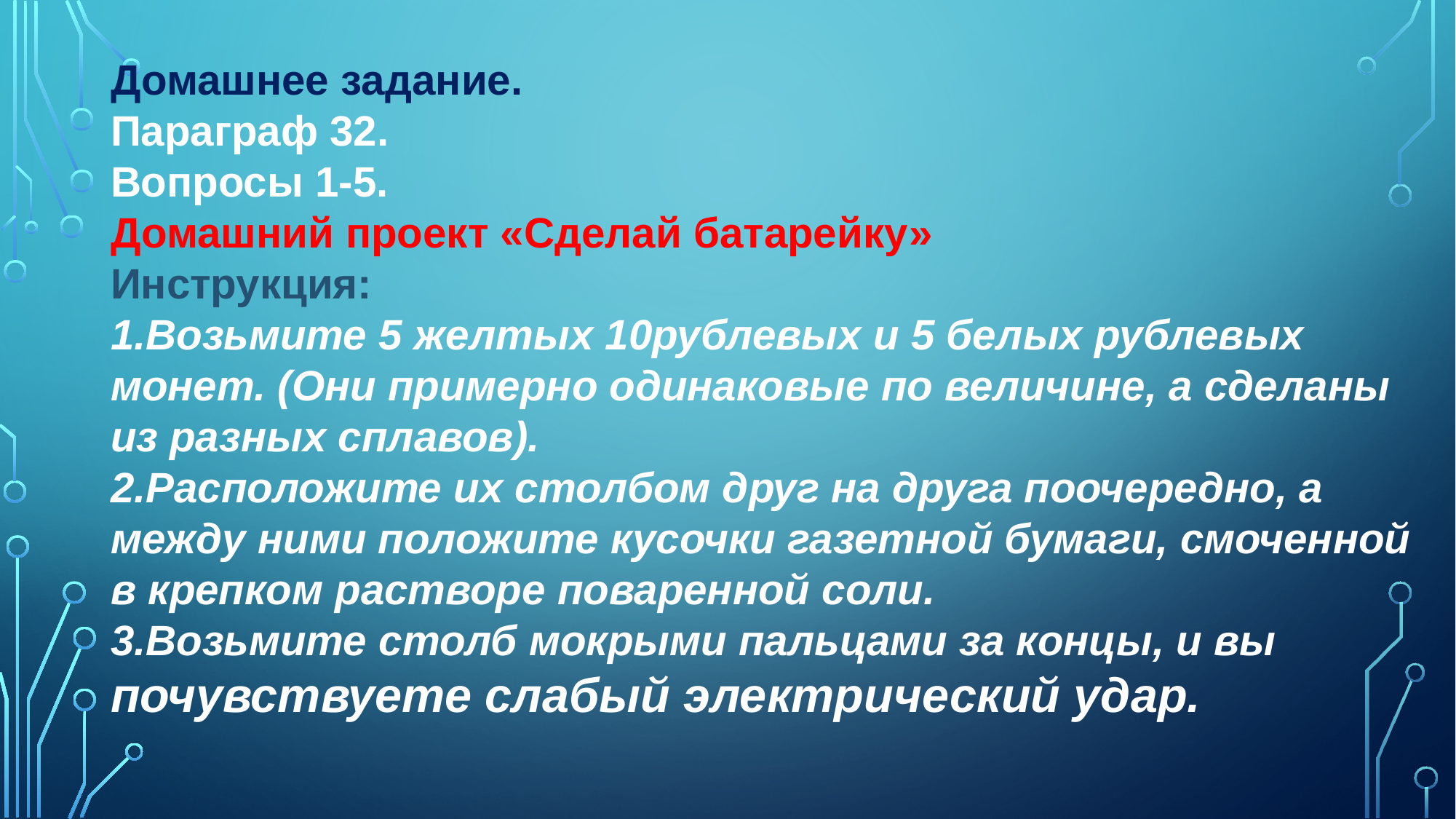

Домашнее задание.
Параграф 32.
Вопросы 1-5.
Домашний проект «Сделай батарейку»
Инструкция:
1.Возьмите 5 желтых 10рублевых и 5 белых рублевых монет. (Они примерно одинаковые по величине, а сделаны из разных сплавов).
2.Расположите их столбом друг на друга поочередно, а между ними положите кусочки газетной бумаги, смоченной в крепком растворе поваренной соли.
3.Возьмите столб мокрыми пальцами за концы, и вы почувствуете слабый электрический удар.